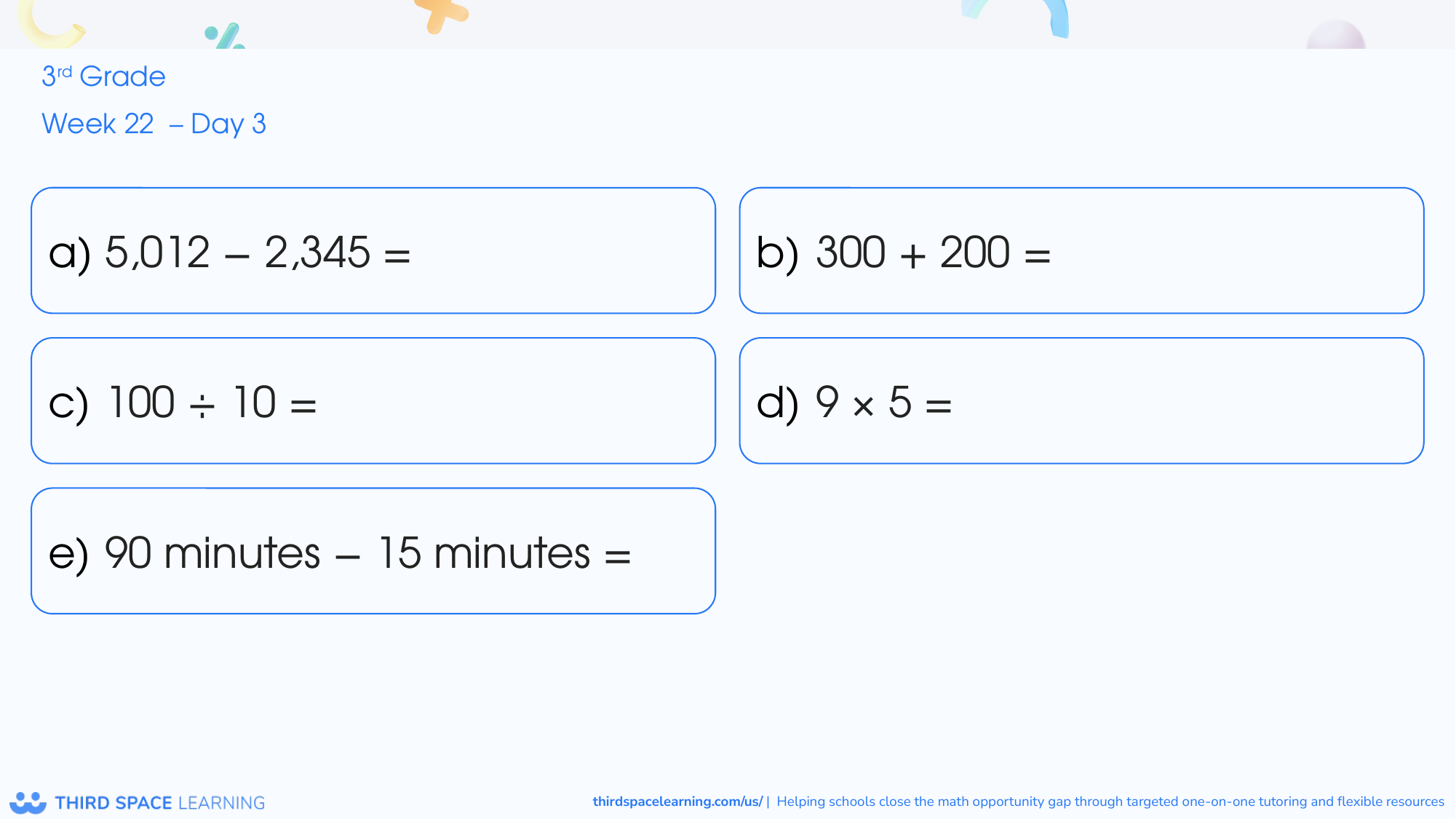

3rd Grade
Week 22  – Day 3
5,012 − 2,345 =
300 + 200 =
100 ÷ 10 =
9 × 5 =
90 minutes − 15 minutes =